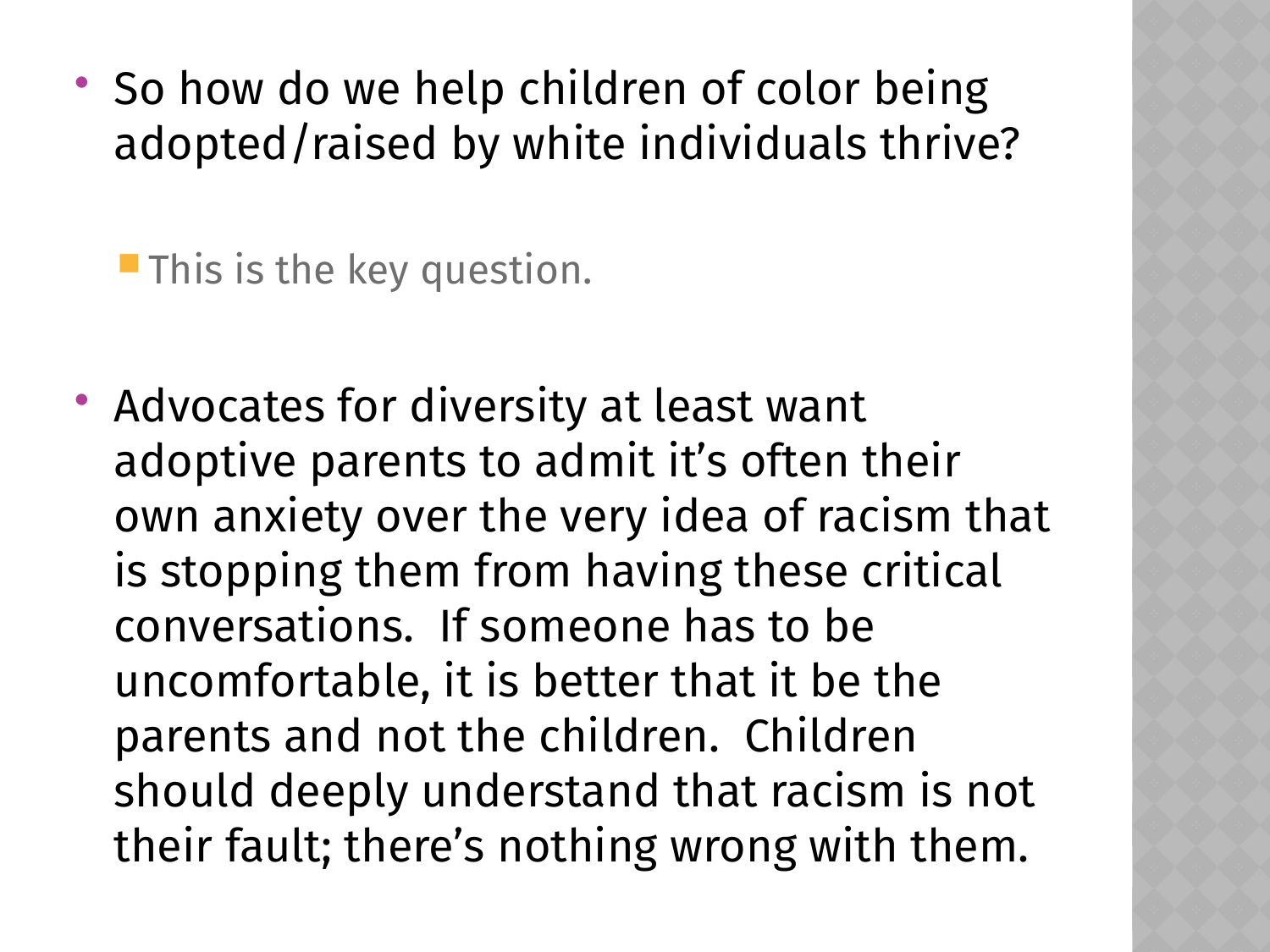

So how do we help children of color being adopted/raised by white individuals thrive?

This is the key question.

Advocates for diversity at least want adoptive parents to admit it’s often their own anxiety over the very idea of racism that is stopping them from having these critical conversations.  If someone has to be uncomfortable, it is better that it be the parents and not the children.  Children should deeply understand that racism is not their fault; there’s nothing wrong with them.